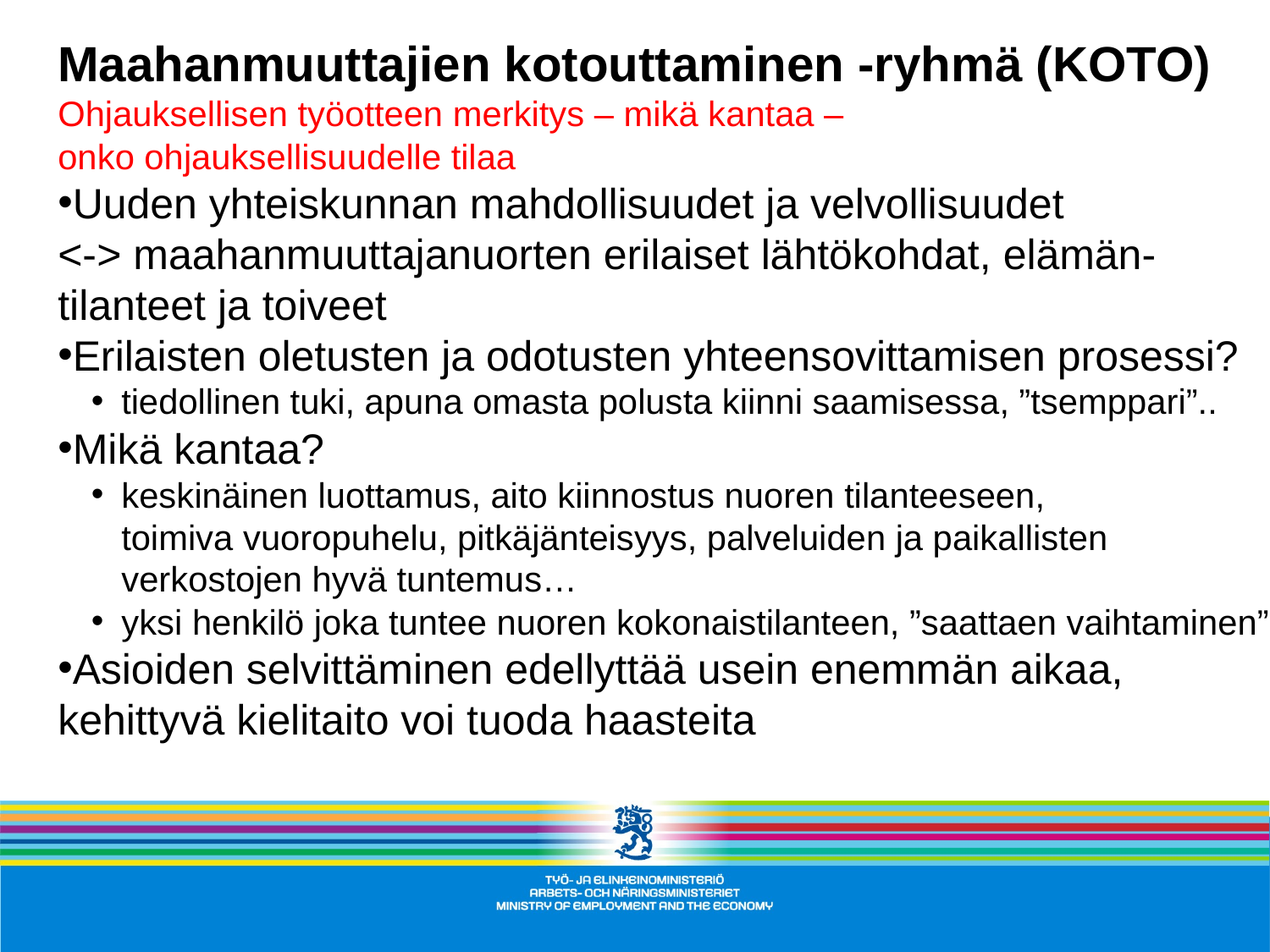

Maahanmuuttajien kotouttaminen -ryhmä (KOTO)
Ohjauksellisen työotteen merkitys – mikä kantaa –
onko ohjauksellisuudelle tilaa
Uuden yhteiskunnan mahdollisuudet ja velvollisuudet
<-> maahanmuuttajanuorten erilaiset lähtökohdat, elämän-
tilanteet ja toiveet
Erilaisten oletusten ja odotusten yhteensovittamisen prosessi?
tiedollinen tuki, apuna omasta polusta kiinni saamisessa, ”tsemppari”..
Mikä kantaa?
keskinäinen luottamus, aito kiinnostus nuoren tilanteeseen,
toimiva vuoropuhelu, pitkäjänteisyys, palveluiden ja paikallisten
verkostojen hyvä tuntemus…
yksi henkilö joka tuntee nuoren kokonaistilanteen, ”saattaen vaihtaminen”
Asioiden selvittäminen edellyttää usein enemmän aikaa,
kehittyvä kielitaito voi tuoda haasteita